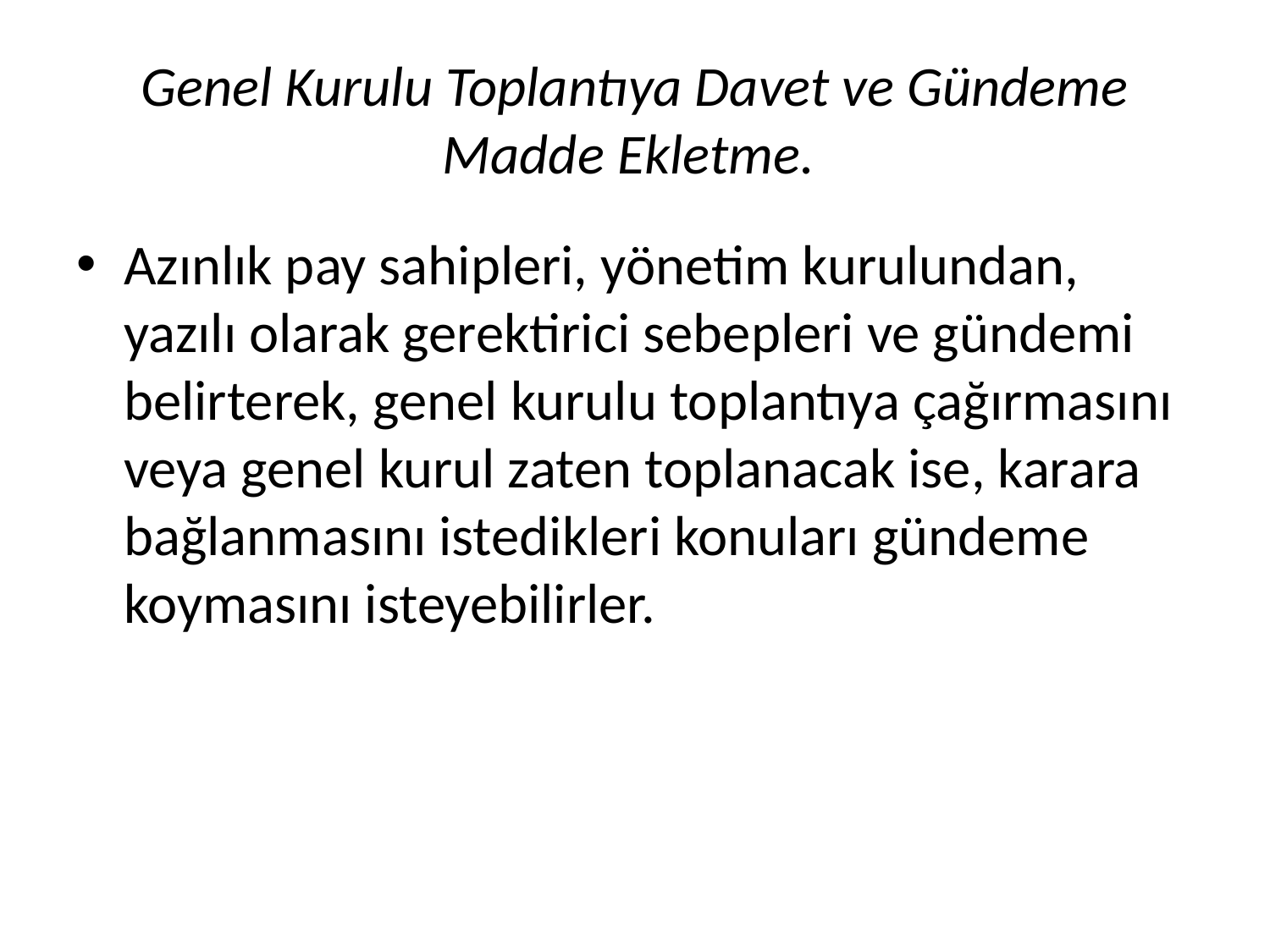

# Genel Kurulu Toplantıya Davet ve Gündeme Madde Ekletme.
Azınlık pay sahipleri, yönetim kurulundan, yazılı olarak gerektirici sebepleri ve gündemi belirterek, genel kurulu toplantıya çağırmasını veya genel kurul zaten toplanacak ise, karara bağlanmasını istedikleri konuları gündeme koymasını isteyebilirler.